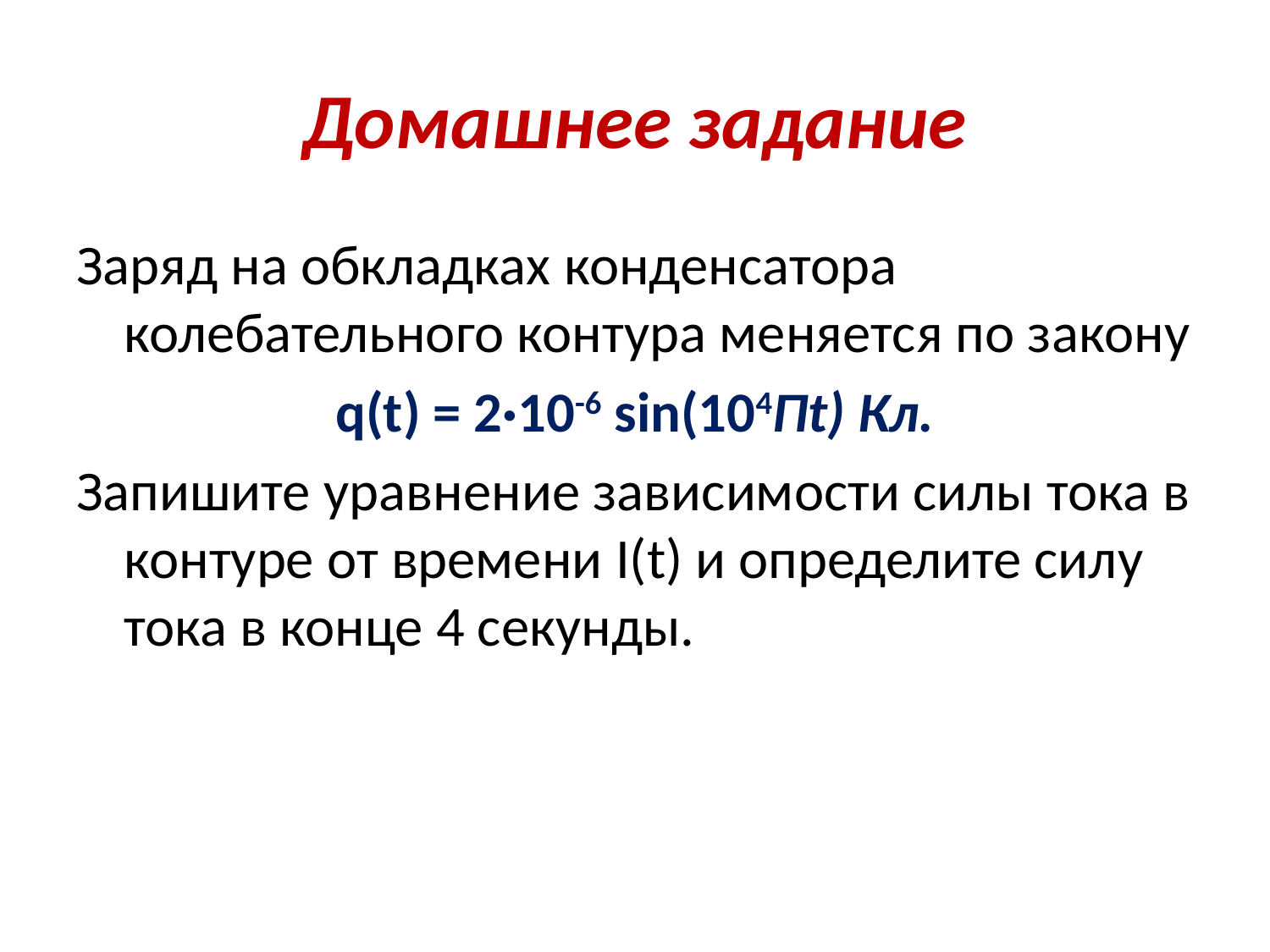

# Домашнее задание
Заряд на обкладках конденсатора колебательного контура меняется по закону
q(t) = 2·10-6 sin(104Πt) Кл.
Запишите уравнение зависимости силы тока в контуре от времени I(t) и определите силу тока в конце 4 секунды.